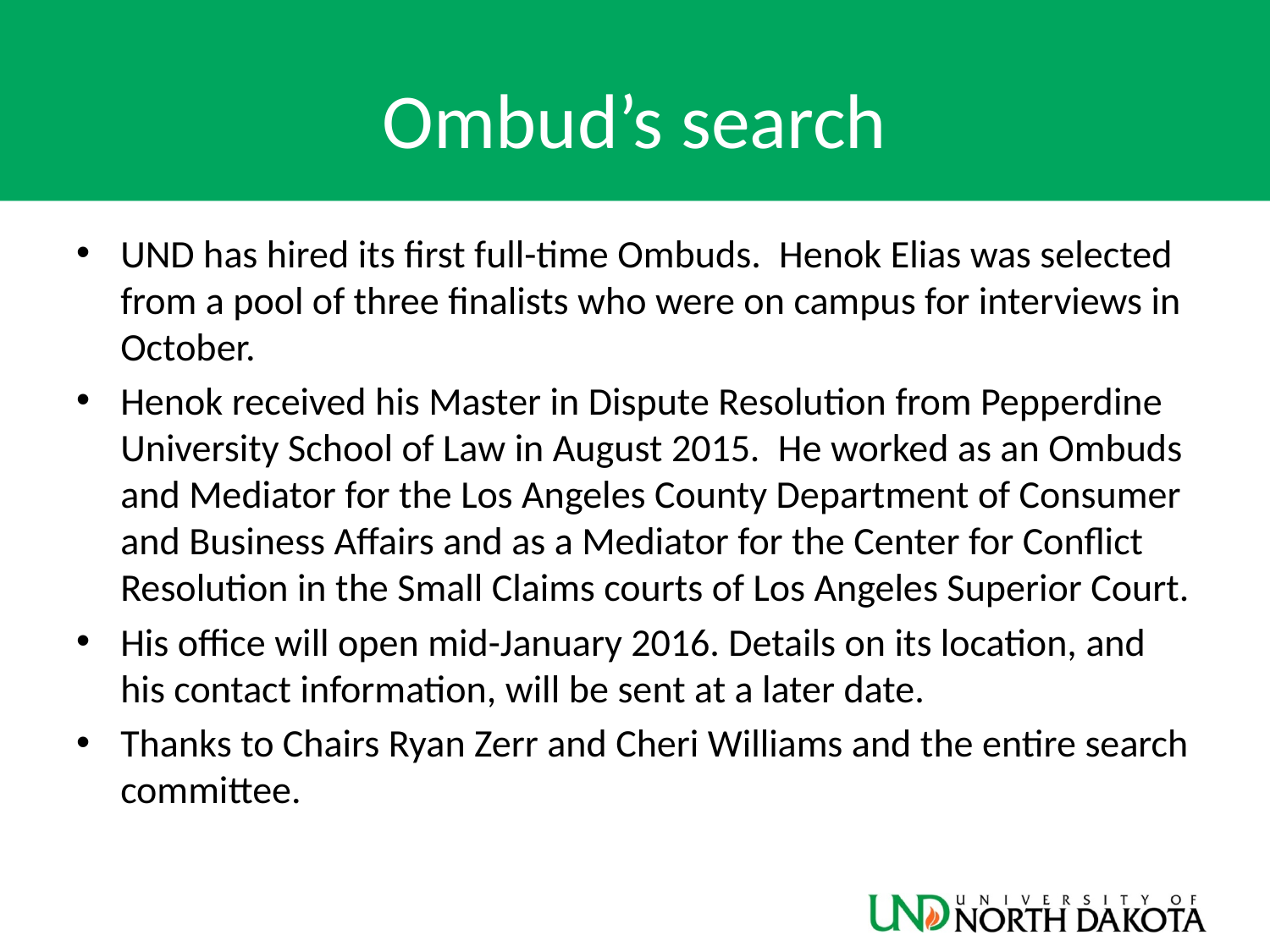

# Ombud’s search
UND has hired its first full-time Ombuds.  Henok Elias was selected from a pool of three finalists who were on campus for interviews in October.
Henok received his Master in Dispute Resolution from Pepperdine University School of Law in August 2015.  He worked as an Ombuds and Mediator for the Los Angeles County Department of Consumer and Business Affairs and as a Mediator for the Center for Conflict Resolution in the Small Claims courts of Los Angeles Superior Court.
His office will open mid-January 2016. Details on its location, and his contact information, will be sent at a later date.
Thanks to Chairs Ryan Zerr and Cheri Williams and the entire search committee.